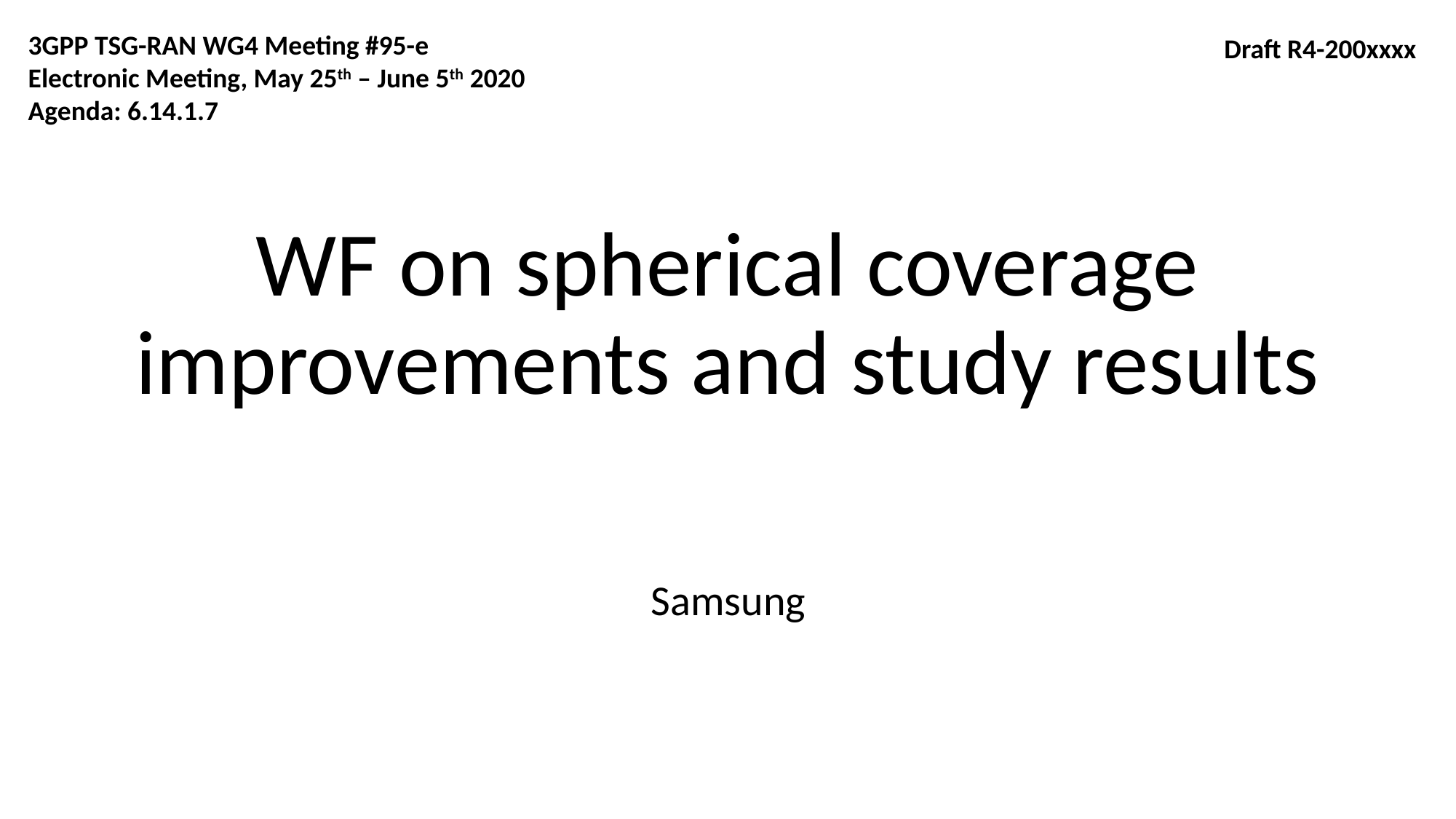

3GPP TSG-RAN WG4 Meeting #95-e
Electronic Meeting, May 25th – June 5th 2020
Agenda: 6.14.1.7
Draft R4-200xxxx
# WF on spherical coverage improvements and study results
Samsung